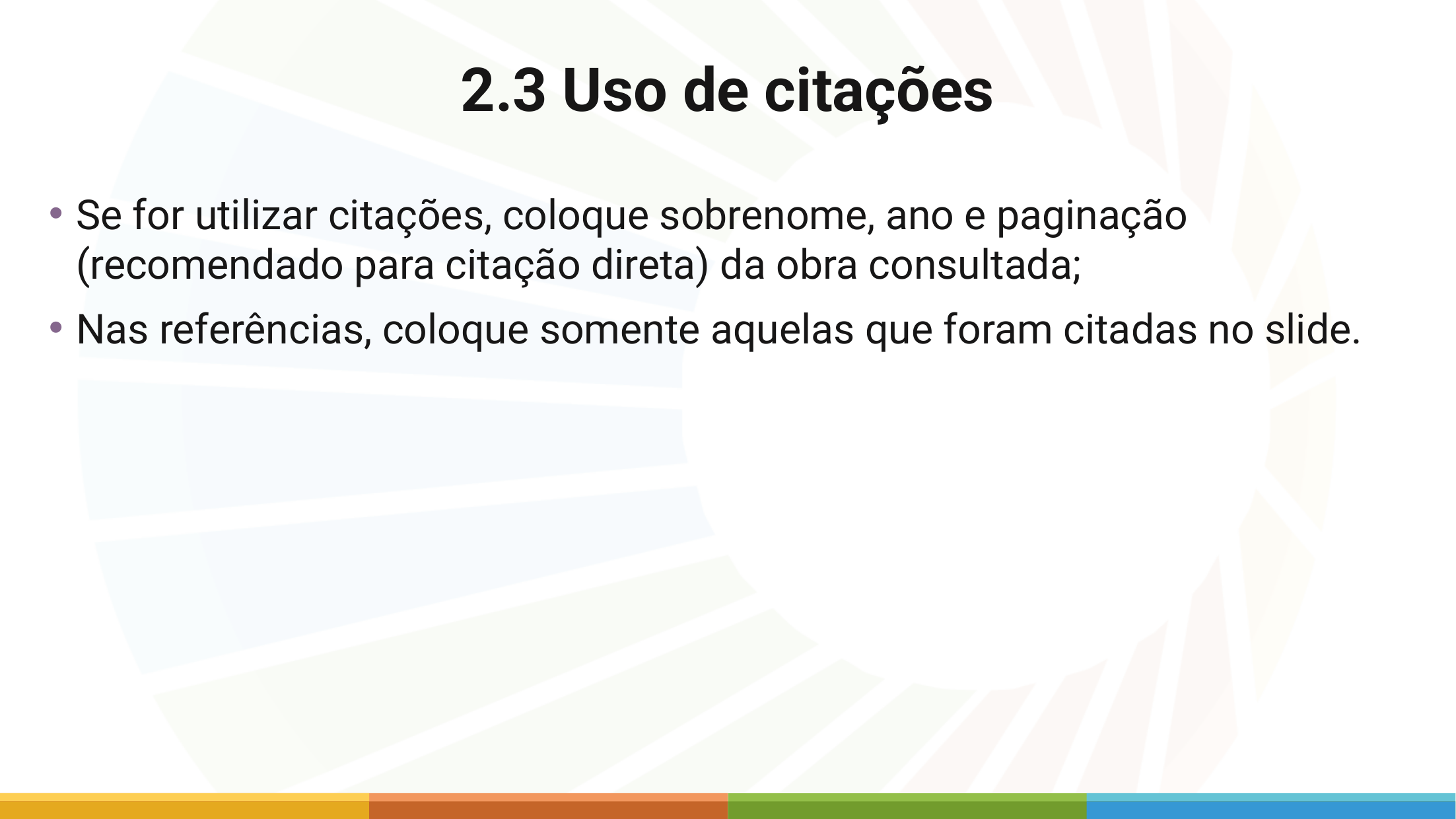

# 2.3 Uso de citações
Se for utilizar citações, coloque sobrenome, ano e paginação (recomendado para citação direta) da obra consultada;
Nas referências, coloque somente aquelas que foram citadas no slide.